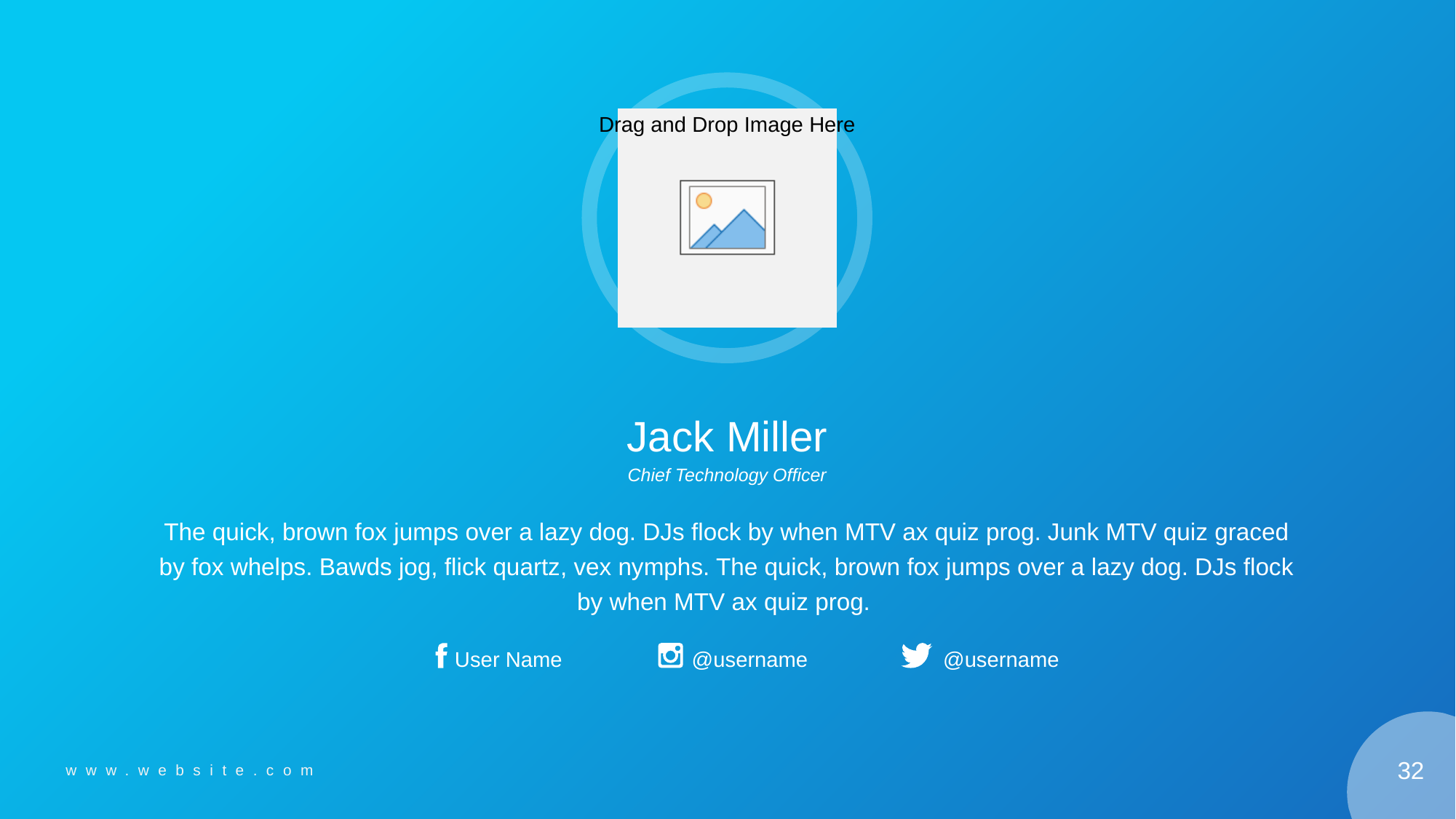

Jack Miller
Chief Technology Officer
The quick, brown fox jumps over a lazy dog. DJs flock by when MTV ax quiz prog. Junk MTV quiz graced by fox whelps. Bawds jog, flick quartz, vex nymphs. The quick, brown fox jumps over a lazy dog. DJs flock by when MTV ax quiz prog.

User Name
@username
@username